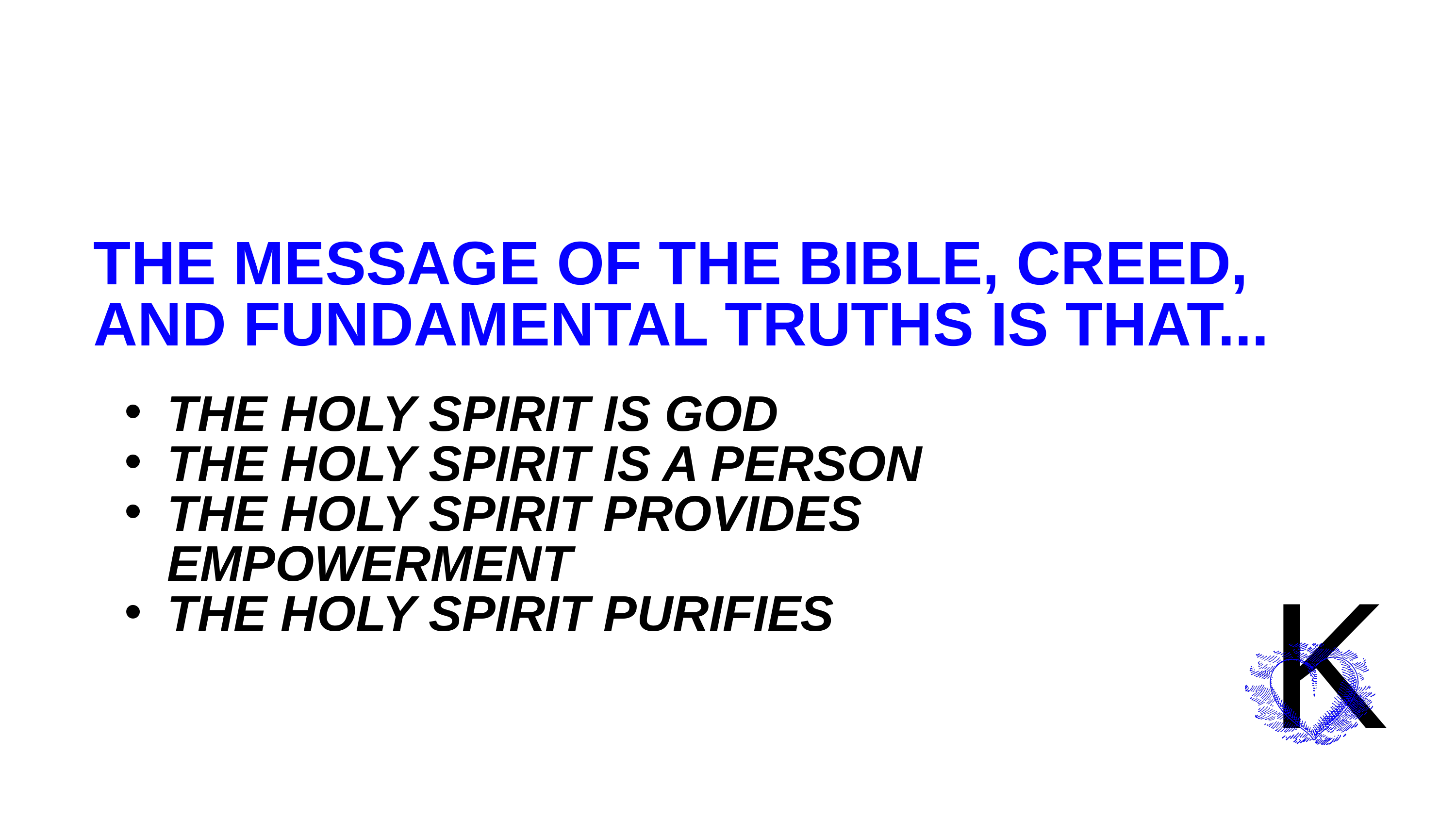

THE MESSAGE OF THE BIBLE, CREED, AND FUNDAMENTAL TRUTHS IS THAT...
THE HOLY SPIRIT IS GOD
THE HOLY SPIRIT IS A PERSON
THE HOLY SPIRIT PROVIDES EMPOWERMENT
THE HOLY SPIRIT PURIFIES
K